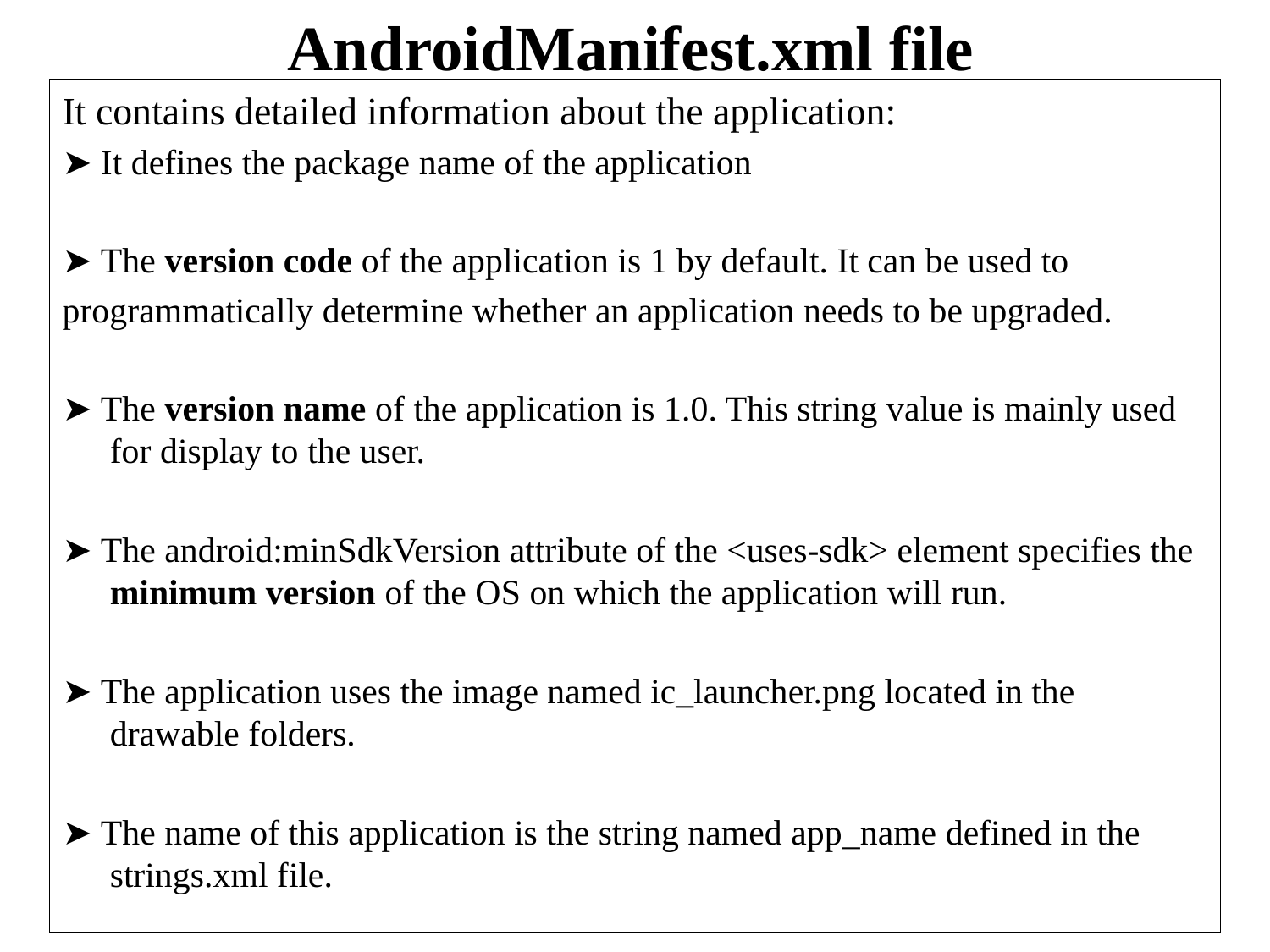

# AndroidManifest.xml file
It contains detailed information about the application:
➤ It defines the package name of the application

➤ The version code of the application is 1 by default. It can be used to
programmatically determine whether an application needs to be upgraded.

➤ The version name of the application is 1.0. This string value is mainly used for display to the user.

➤ The android:minSdkVersion attribute of the <uses-sdk> element specifies the minimum version of the OS on which the application will run.

➤ The application uses the image named ic_launcher.png located in the drawable folders.

➤ The name of this application is the string named app_name defined in the strings.xml file.